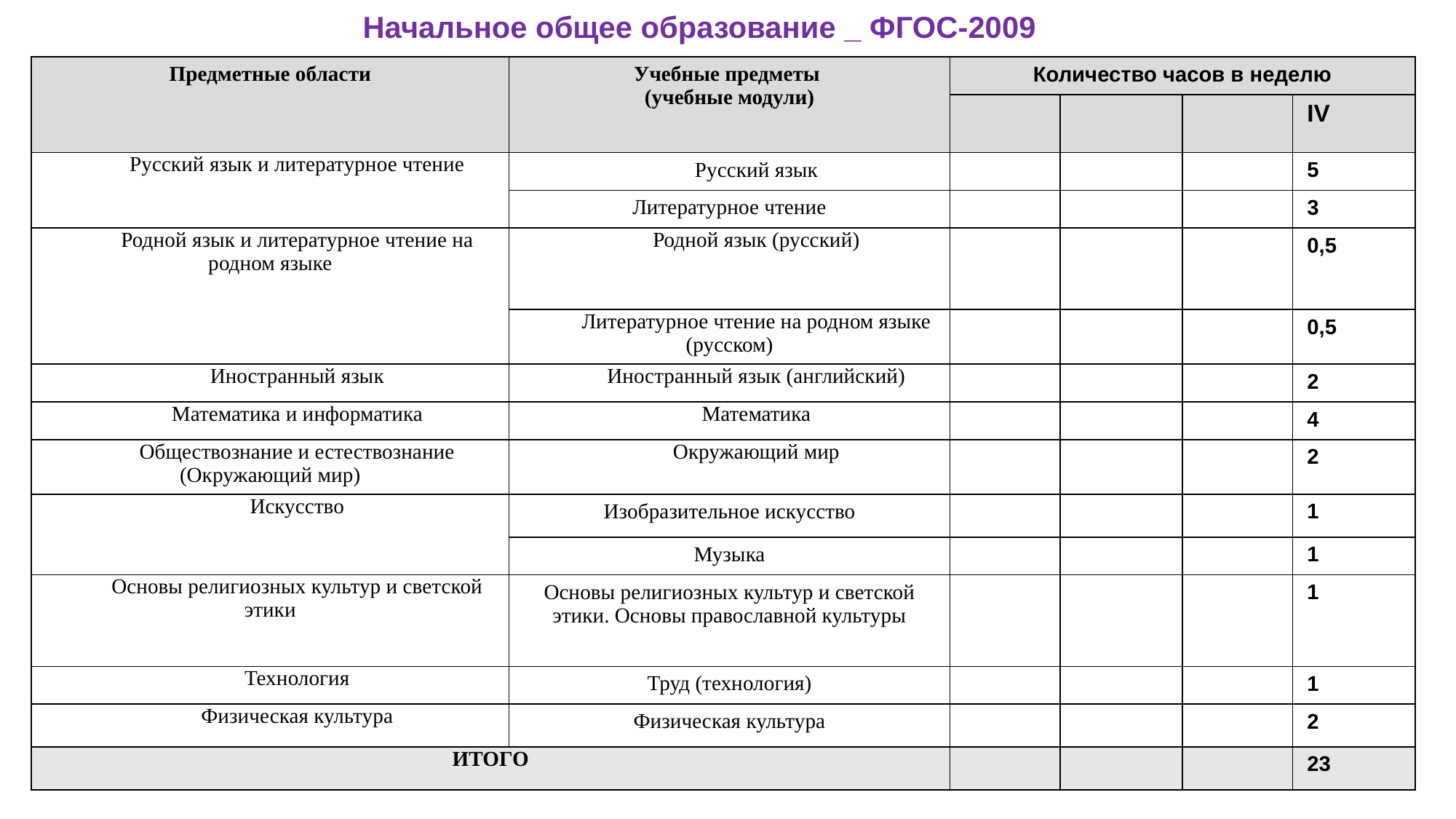

# Начальное общее образование _ ФГОС-2009
| Предметные области | Учебные предметы (учебные модули) | Количество часов в неделю |  |  |  |
| --- | --- | --- | --- | --- | --- |
|  |  |  |  |  | IV |
| Русский язык и литературное чтение | Русский язык |  |  |  | 5 |
|  | Литературное чтение |  |  |  | 3 |
| Родной язык и литературное чтение на родном языке | Родной язык (русский) |  |  |  | 0,5 |
|  | Литературное чтение на родном языке (русском) |  |  |  | 0,5 |
| Иностранный язык | Иностранный язык (английский) |  |  |  | 2 |
| Математика и информатика | Математика |  |  |  | 4 |
| Обществознание и естествознание (Окружающий мир) | Окружающий мир |  |  |  | 2 |
| Искусство | Изобразительное искусство |  |  |  | 1 |
|  | Музыка |  |  |  | 1 |
| Основы религиозных культур и светской этики | Основы религиозных культур и светской этики. Основы православной культуры |  |  |  | 1 |
| Технология | Труд (технология) |  |  |  | 1 |
| Физическая культура | Физическая культура |  |  |  | 2 |
| ИТОГО |  |  |  |  | 23 |